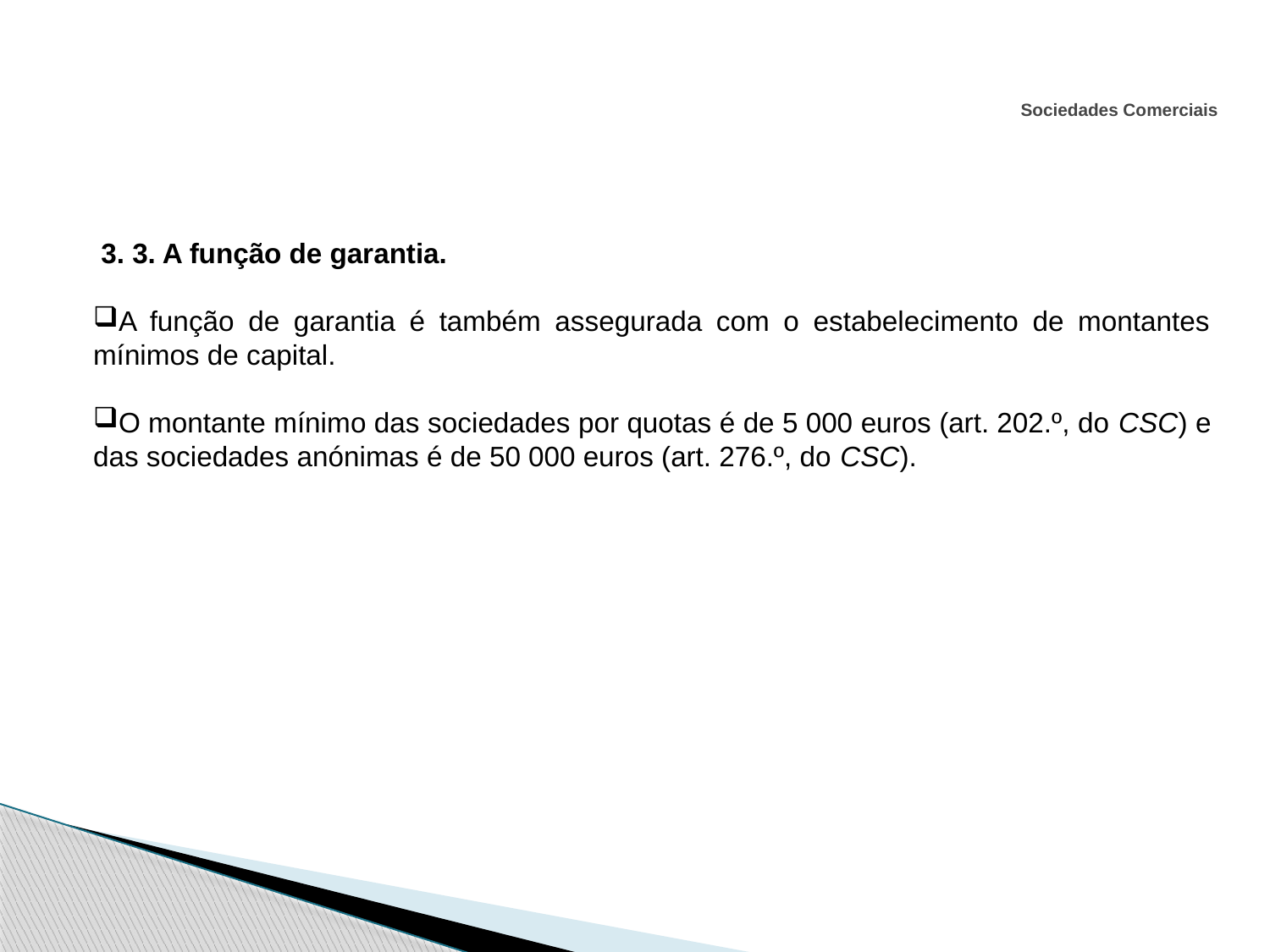

# Sociedades Comerciais
 3. 3. A função de garantia.

A função de garantia é também assegurada com o estabelecimento de montantes mínimos de capital.

O montante mínimo das sociedades por quotas é de 5 000 euros (art. 202.º, do CSC) e das sociedades anónimas é de 50 000 euros (art. 276.º, do CSC).